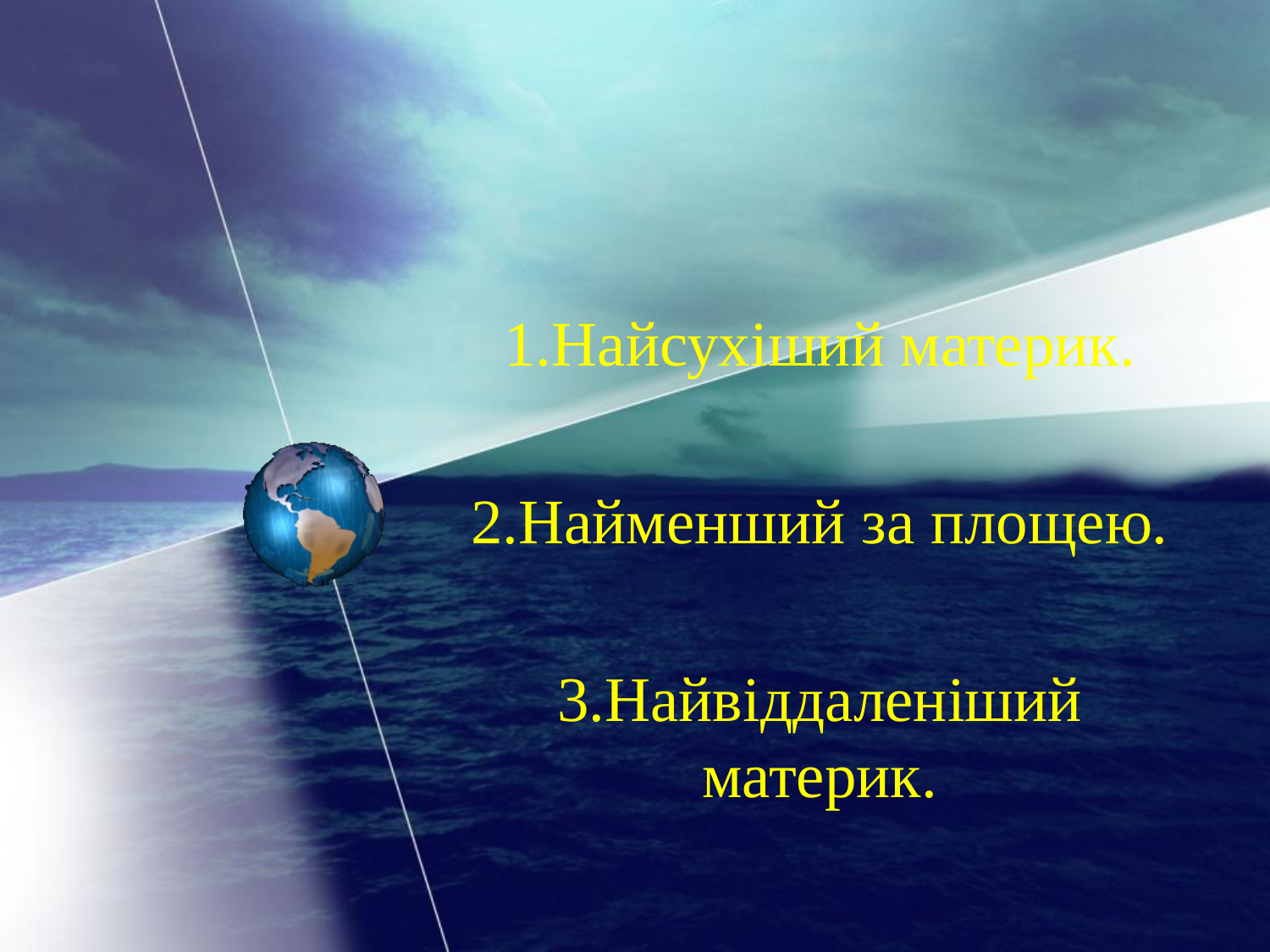

1.Найсухіший материк.

2.Найменший за площею.

3.Найвіддаленіший материк.

#